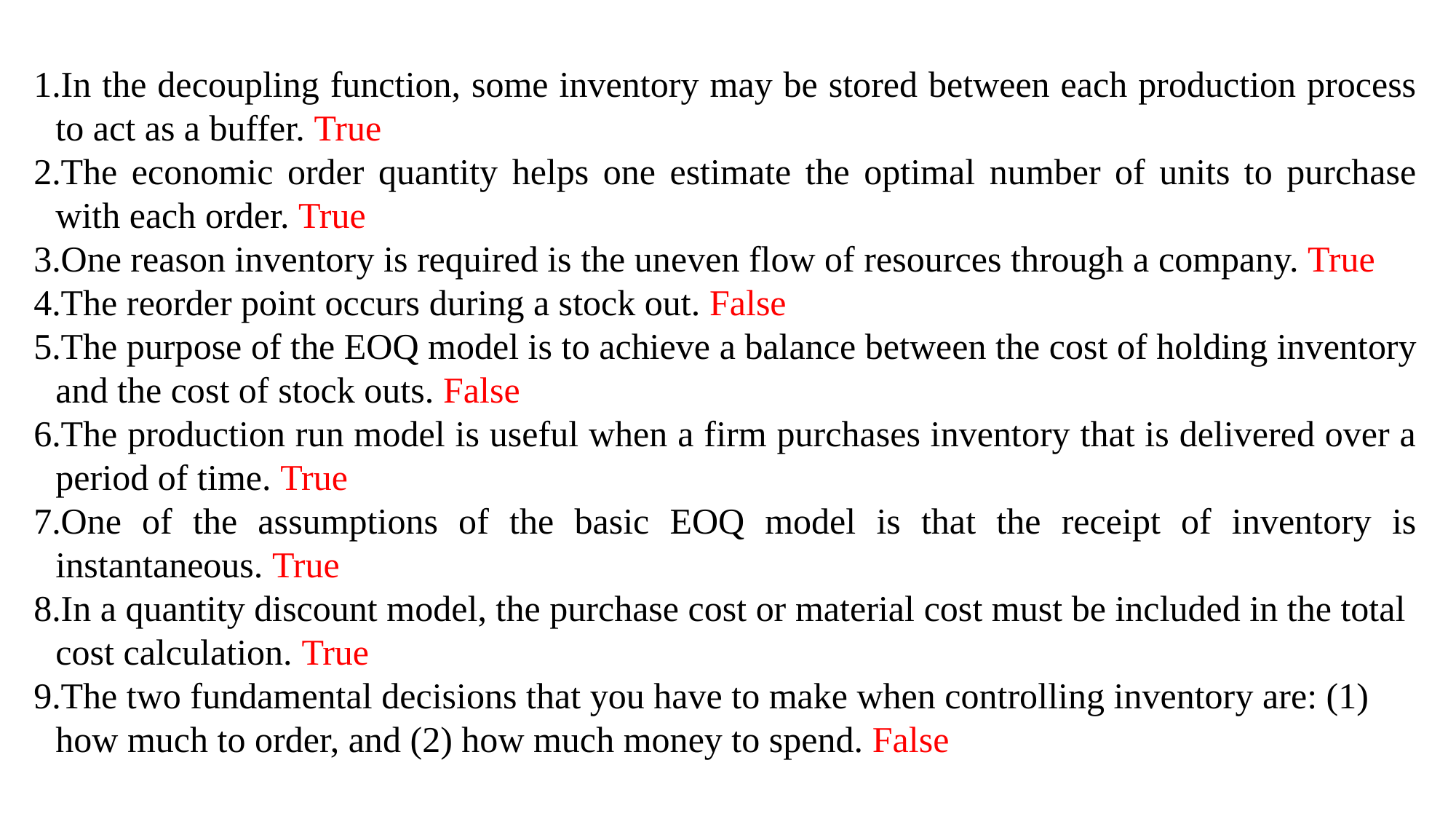

In the decoupling function, some inventory may be stored between each production process to act as a buffer. True
The economic order quantity helps one estimate the optimal number of units to purchase with each order. True
One reason inventory is required is the uneven flow of resources through a company. True
The reorder point occurs during a stock out. False
The purpose of the EOQ model is to achieve a balance between the cost of holding inventory and the cost of stock outs. False
The production run model is useful when a firm purchases inventory that is delivered over a period of time. True
One of the assumptions of the basic EOQ model is that the receipt of inventory is instantaneous. True
In a quantity discount model, the purchase cost or material cost must be included in the total cost calculation. True
The two fundamental decisions that you have to make when controlling inventory are: (1) how much to order, and (2) how much money to spend. False